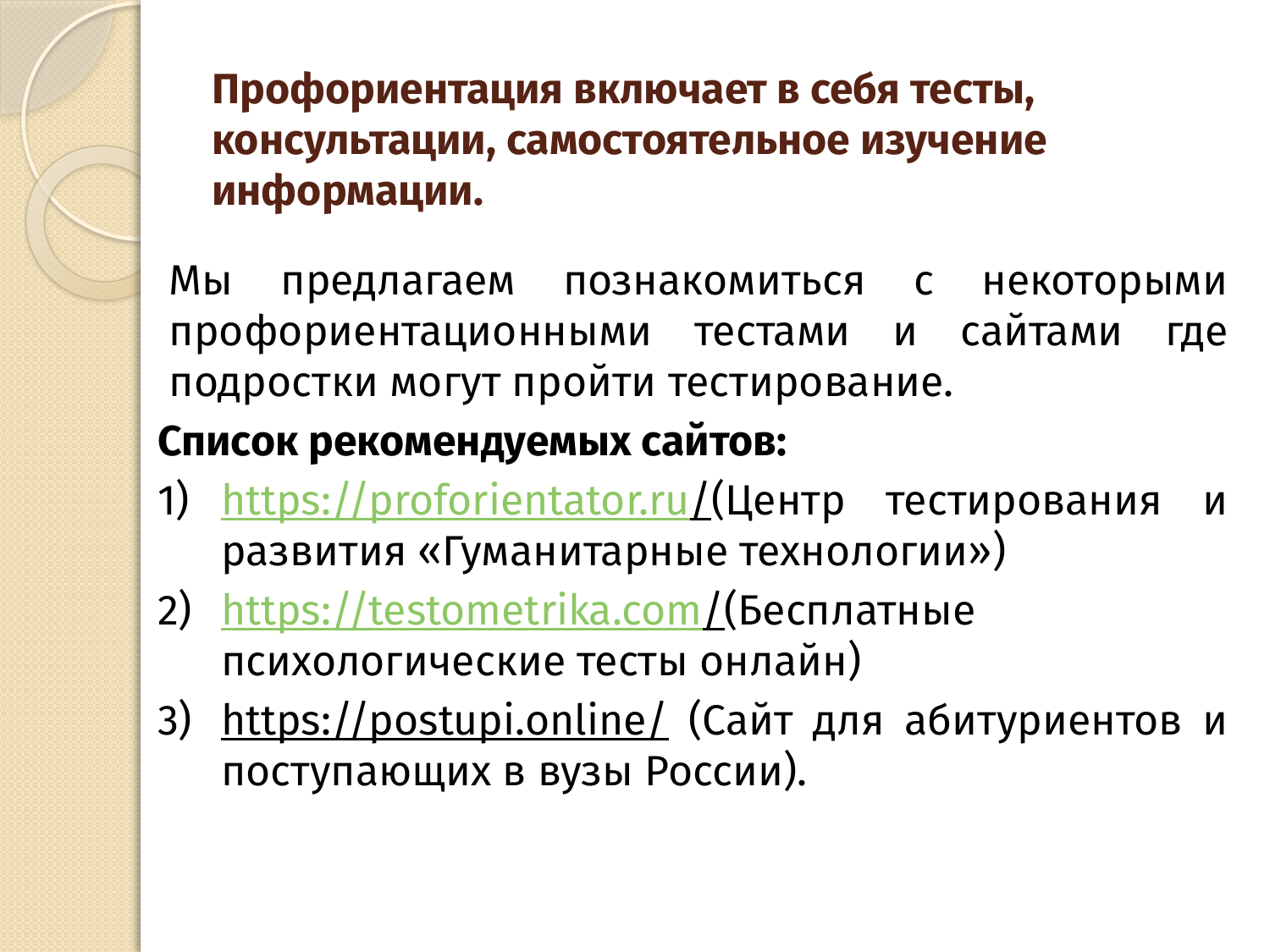

# Профориентация включает в себя тесты, консультации, самостоятельное изучение информации.
Мы предлагаем познакомиться с некоторыми профориентационными тестами и сайтами где подростки могут пройти тестирование.
Список рекомендуемых сайтов:
https://proforientator.ru/(Центр тестирования и развития «Гуманитарные технологии»)
https://testometrika.com/(Бесплатные психологические тесты онлайн)
https://postupi.online/ (Сайт для абитуриентов и поступающих в вузы России).